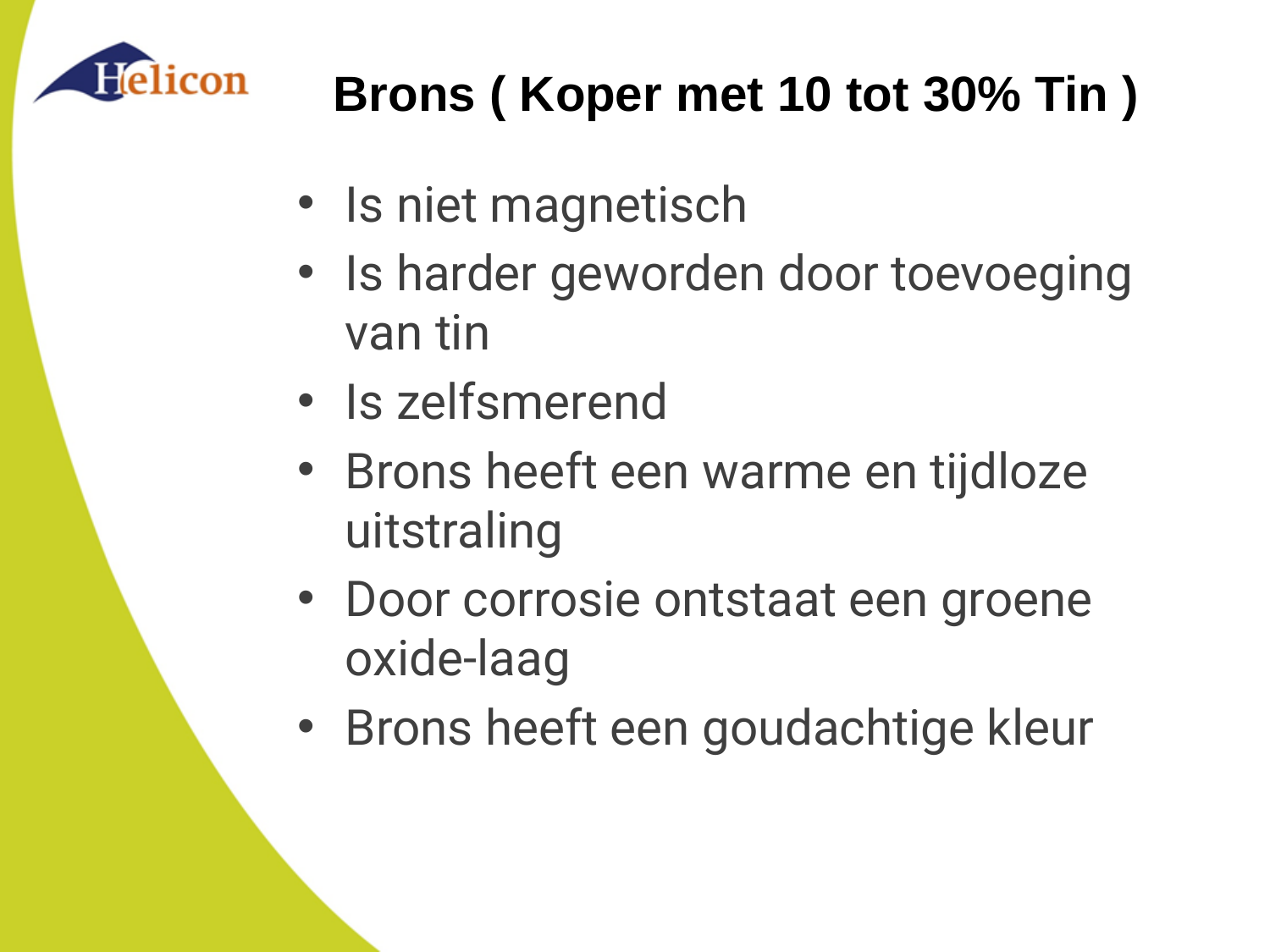

# Brons ( Koper met 10 tot 30% Tin )
Is niet magnetisch
Is harder geworden door toevoeging van tin
Is zelfsmerend
Brons heeft een warme en tijdloze uitstraling
Door corrosie ontstaat een groene oxide-laag
Brons heeft een goudachtige kleur